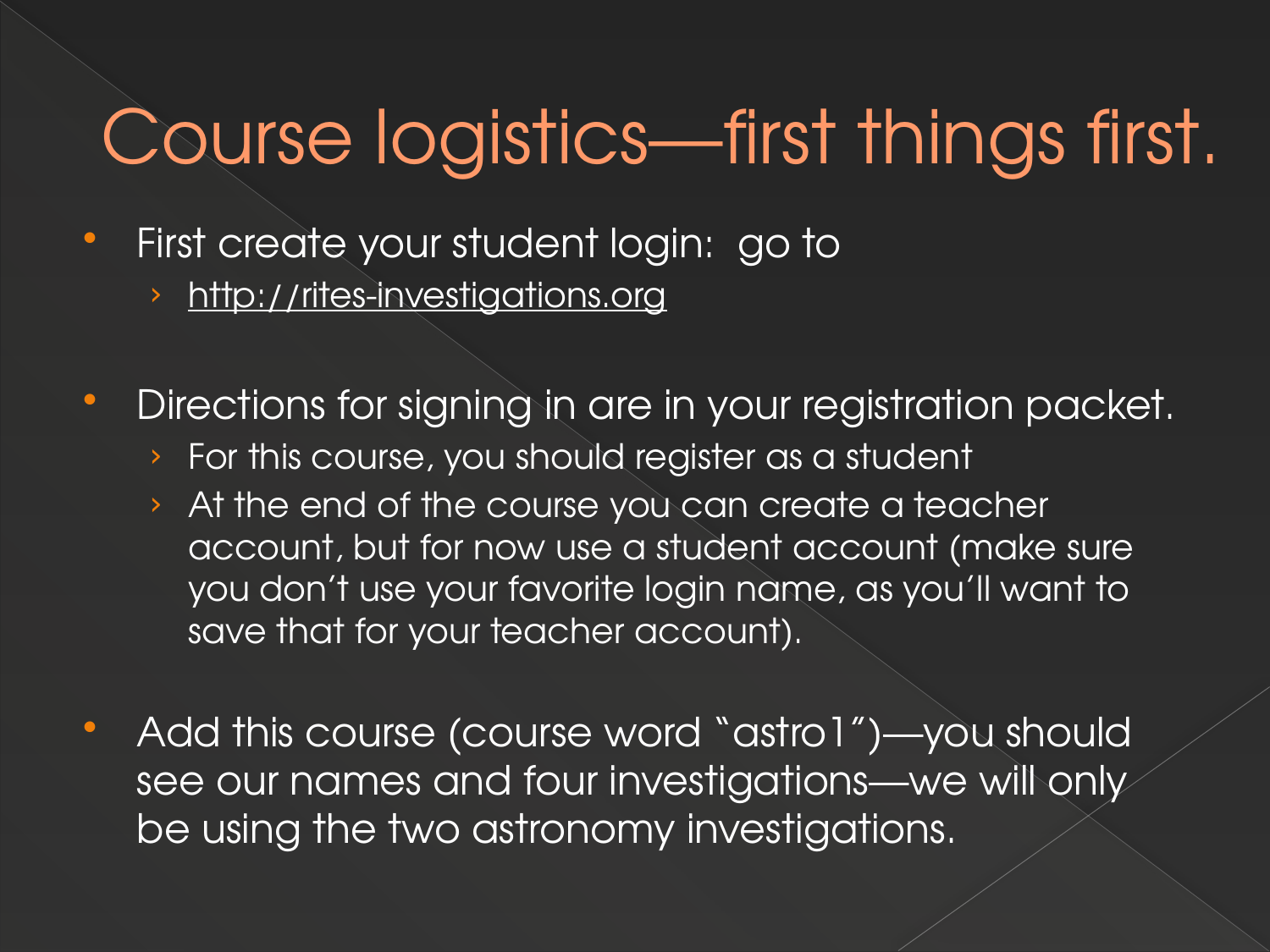

# Course logistics—first things first.
First create your student login:  go to
http://rites-investigations.org

Directions for signing in are in your registration packet.
For this course, you should register as a student
At the end of the course you can create a teacher account, but for now use a student account (make sure you don’t use your favorite login name, as you’ll want to save that for your teacher account).

Add this course (course word “astro1”)—you should see our names and four investigations—we will only be using the two astronomy investigations.